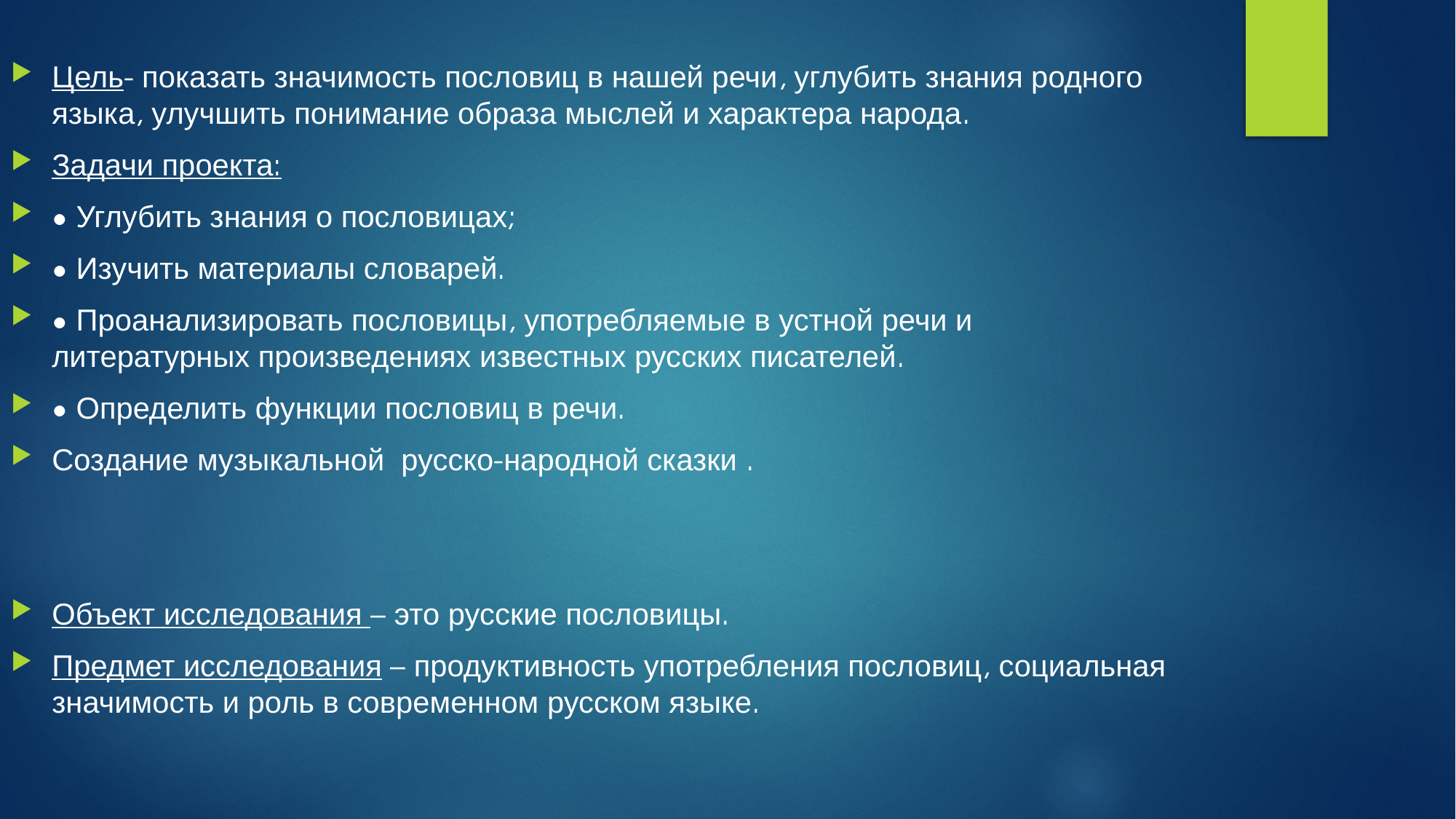

#
Цель- показать значимость пословиц в нашей речи, углубить знания родного языка, улучшить понимание образа мыслей и характера народа.
Задачи проекта:
•​ Углубить знания о пословицах;
•​ Изучить материалы словарей.
•​ Проанализировать пословицы, употребляемые в устной речи и литературных произведениях известных русских писателей.
•​ Определить функции пословиц в речи.
Создание музыкальной  русско-народной сказки .

Объект исследования – это русские пословицы.
Предмет исследования – продуктивность употребления пословиц, социальная значимость и роль в современном русском языке.